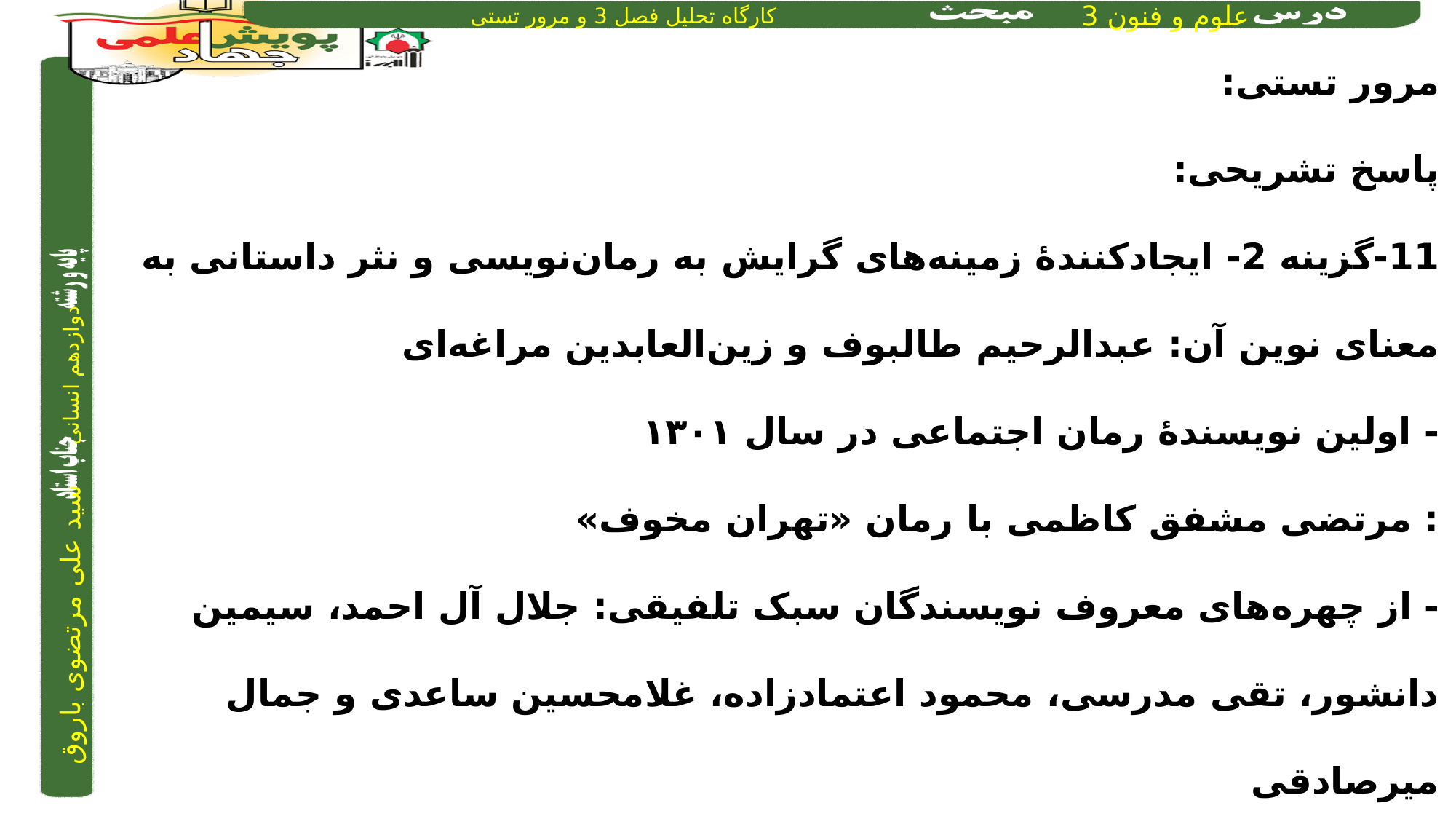

مرور تستی:
پاسخ تشریحی:
11-گزینه 2- ایجادکنندۀ زمینه‌های گرایش به رمان‌نویسی و نثر داستانی به معنای نوین آن: عبدالرحیم طالبوف و زین‌العابدین مراغه‌ای
- اولین نویسندۀ رمان اجتماعی در سال ۱۳۰۱
: مرتضی مشفق کاظمی با رمان «تهران مخوف»
- از چهره‌های معروف نویسندگان سبک تلفیقی: جلال آل احمد، سیمین دانشور، تقی مدرسی، محمود اعتمادزاده، غلامحسین ساعدی و جمال میرصادقی
- از شناخته‌ترین نویسندگان دورۀ مقاومت: احمد محمود، علی‌محمد افغانی، هوشنگ گلشیری و امین فقیری